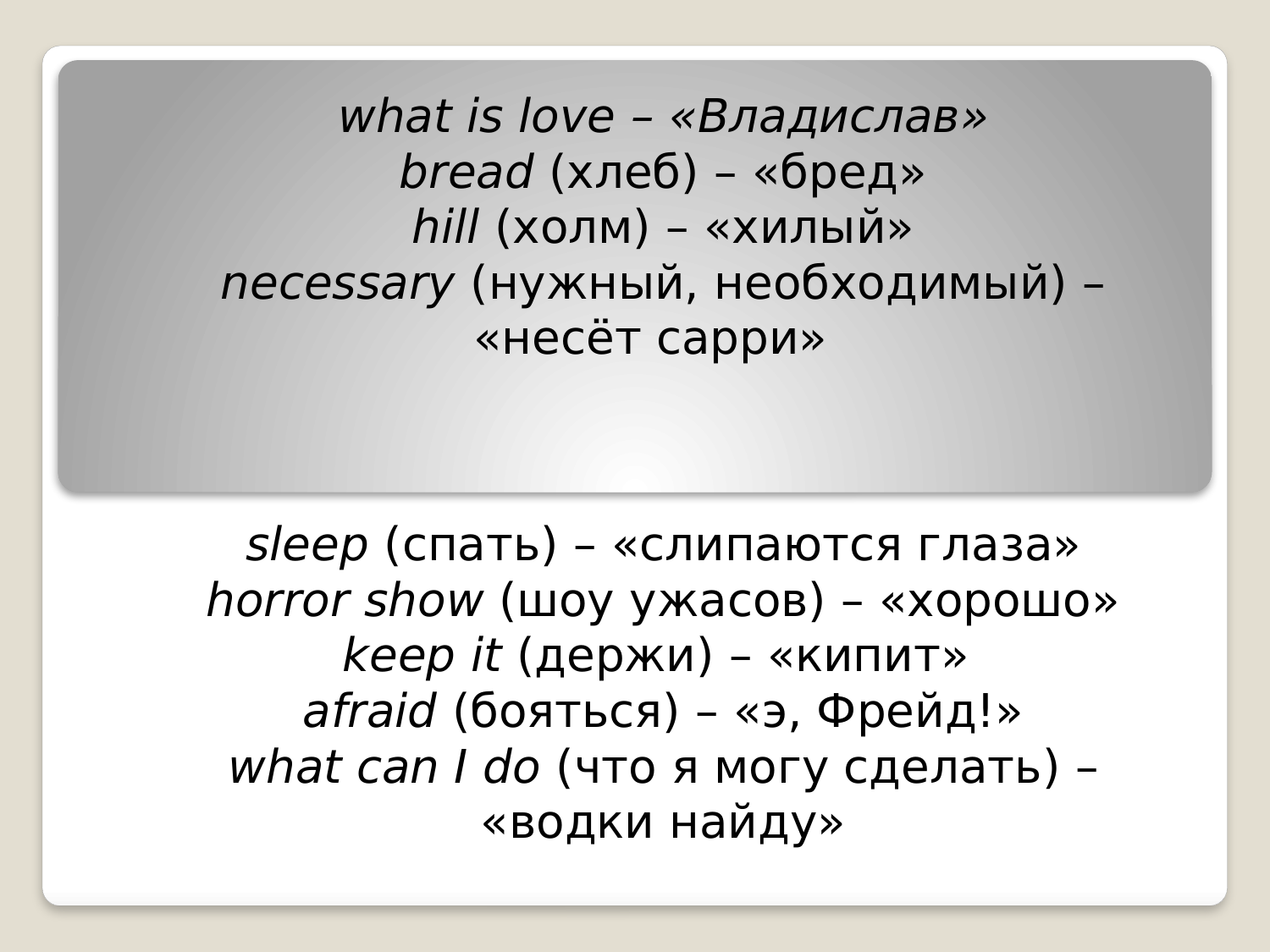

what is love – «Владислав»
bread (хлеб) – «бред»
hill (холм) – «хилый»
necessary (нужный, необходимый) – «несёт сарри»

sleep (спать) – «слипаются глаза»
horror show (шоу ужасов) – «хорошо»
keep it (держи) – «кипит»
afraid (бояться) – «э, Фрейд!»
what can I do (что я могу сделать) – «водки найду»

#